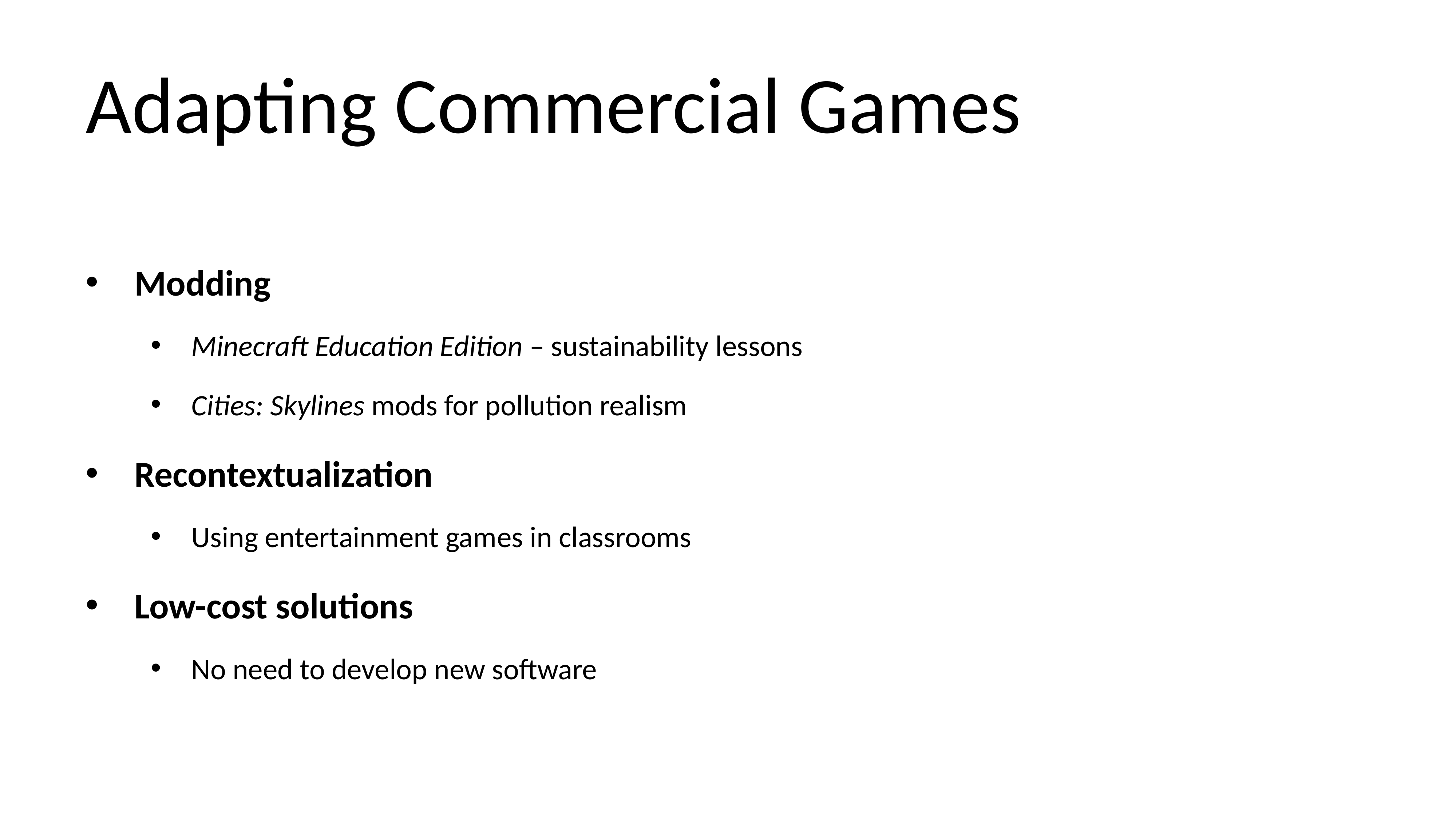

# Adapting Commercial Games
Modding
Minecraft Education Edition – sustainability lessons
Cities: Skylines mods for pollution realism
Recontextualization
Using entertainment games in classrooms
Low-cost solutions
No need to develop new software